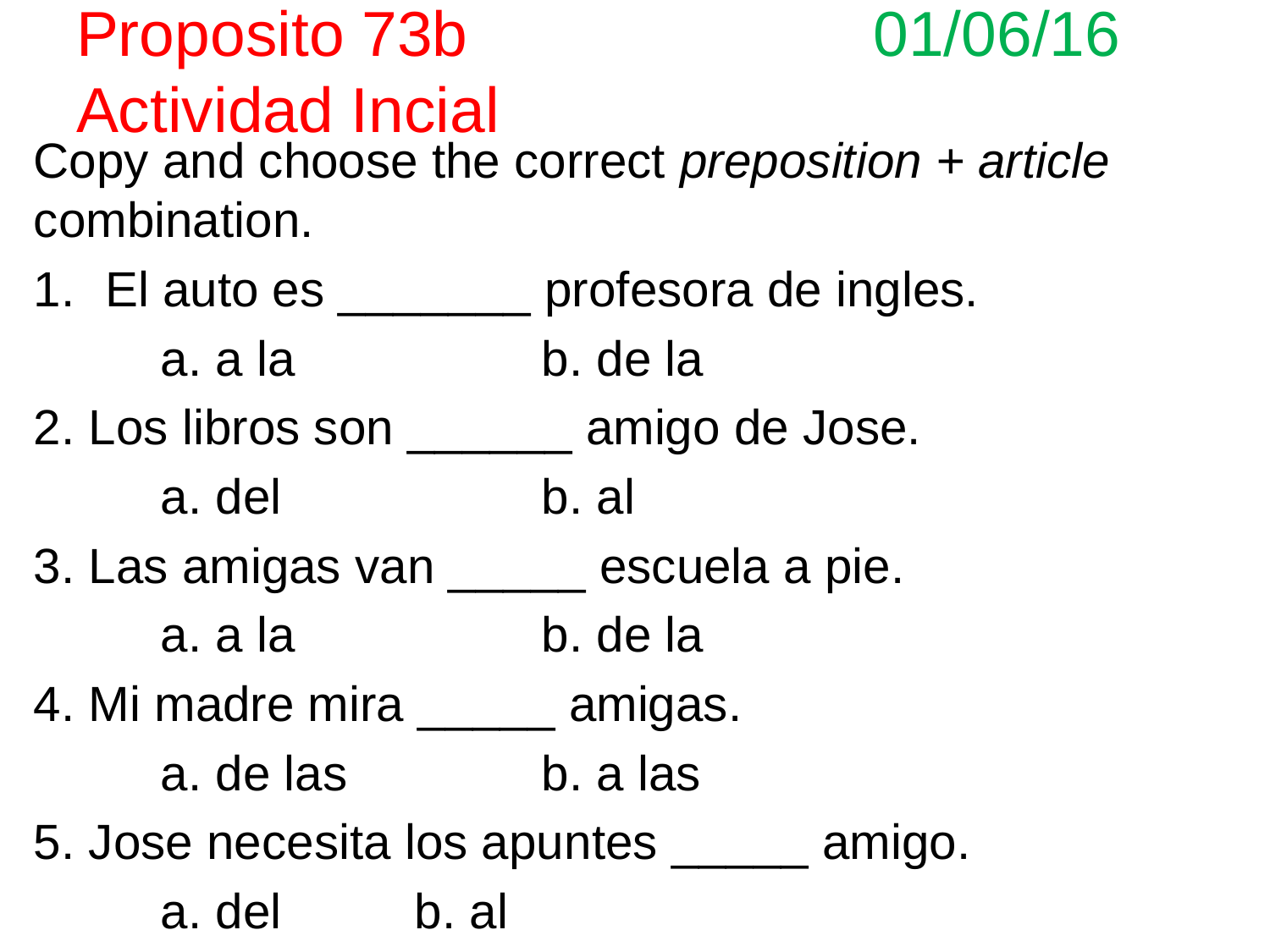

# Proposito 73b			  01/06/16 Actividad Incial
Copy and choose the correct preposition + article combination.
El auto es _______ profesora de ingles.
	a. a la		b. de la
2. Los libros son ______ amigo de Jose.
	a. del			b. al
3. Las amigas van _____ escuela a pie.
	a. a la		b. de la
4. Mi madre mira _____ amigas.
	a. de las		b. a las
5. Jose necesita los apuntes _____ amigo.
	a. del		b. al